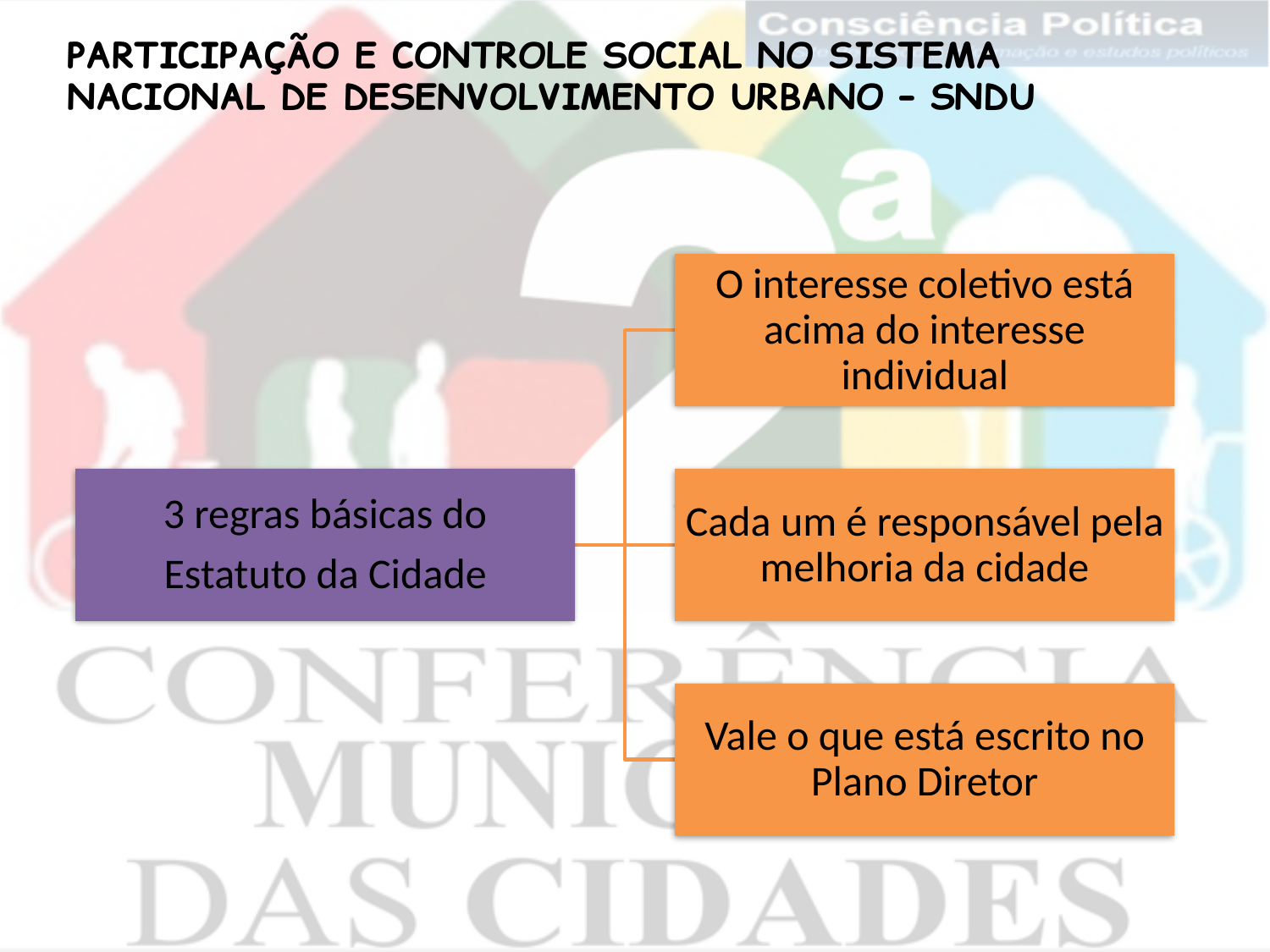

PARTICIPAÇÃO E CONTROLE SOCIAL NO SISTEMA NACIONAL DE DESENVOLVIMENTO URBANO – SNDU
3 regras básicas do
Estatuto da Cidade
O interesse coletivo está acima do interesse individual
Cada um é responsável pela melhoria da cidade
Vale o que está escrito no Plano Diretor